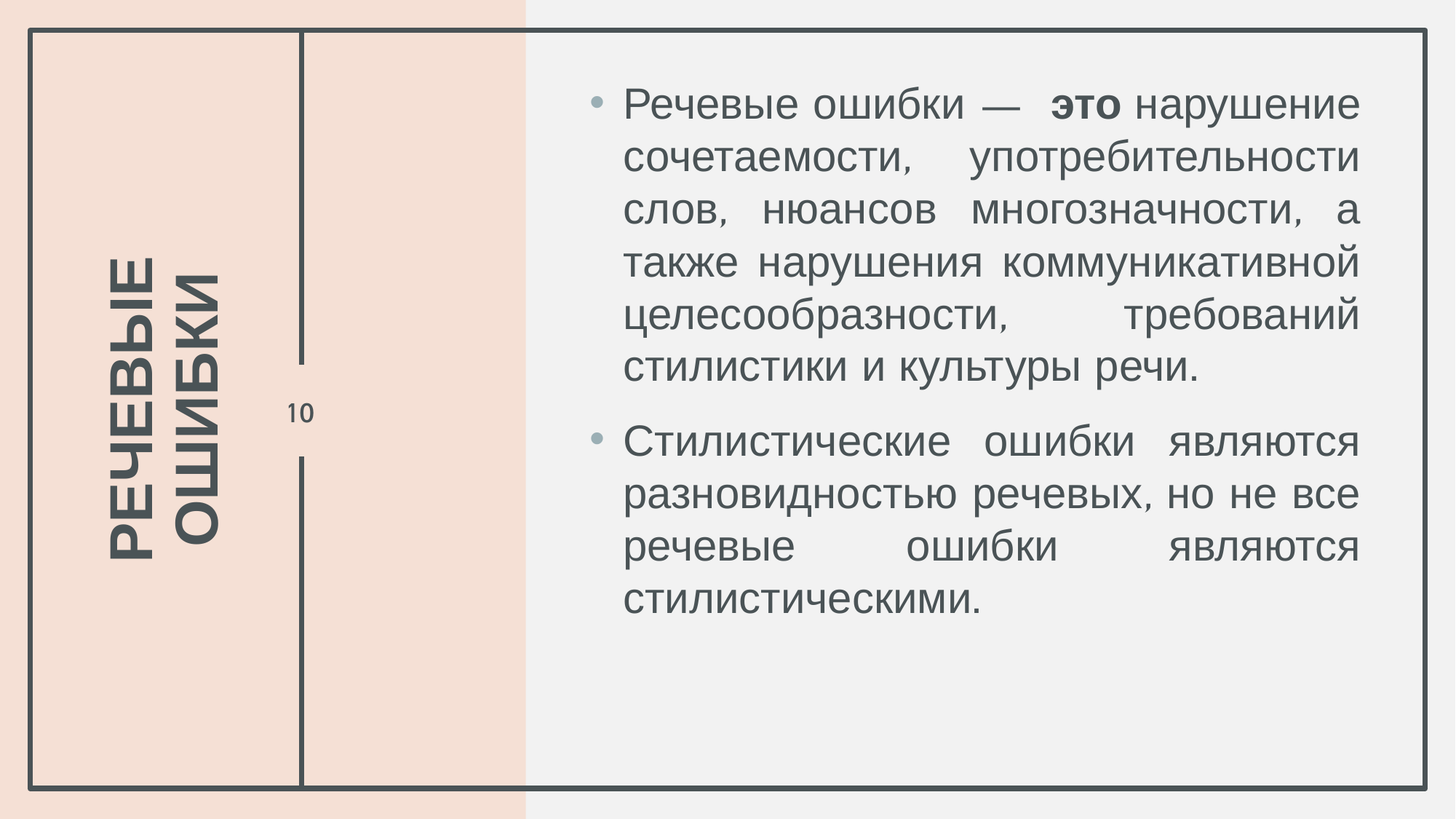

Речевые ошибки —  это нарушение сочетаемости, употребительности слов, нюансов многозначности, а также нарушения коммуникативной целесообразности, требований стилистики и культуры речи.
Стилистические ошибки являются разновидностью речевых, но не все речевые ошибки являются стилистическими.

# Речевые ошибки
10